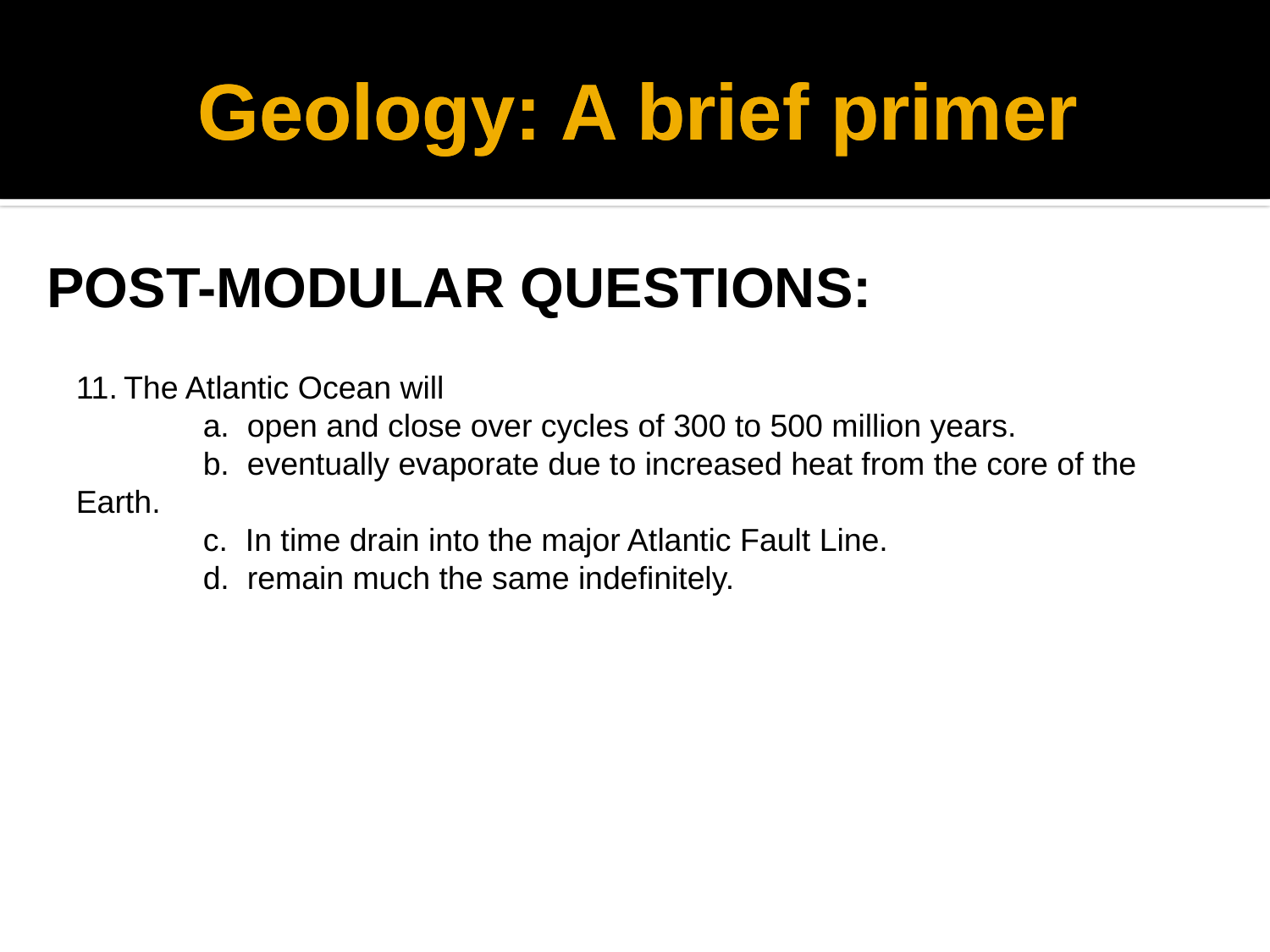

# Geology: A brief primer
Geology: A brief primer
POST-MODULAR QUESTIONS:
The Atlantic Ocean will
	a.  open and close over cycles of 300 to 500 million years.
	b.  eventually evaporate due to increased heat from the core of the Earth.
	c.  In time drain into the major Atlantic Fault Line.
	d.  remain much the same indefinitely.